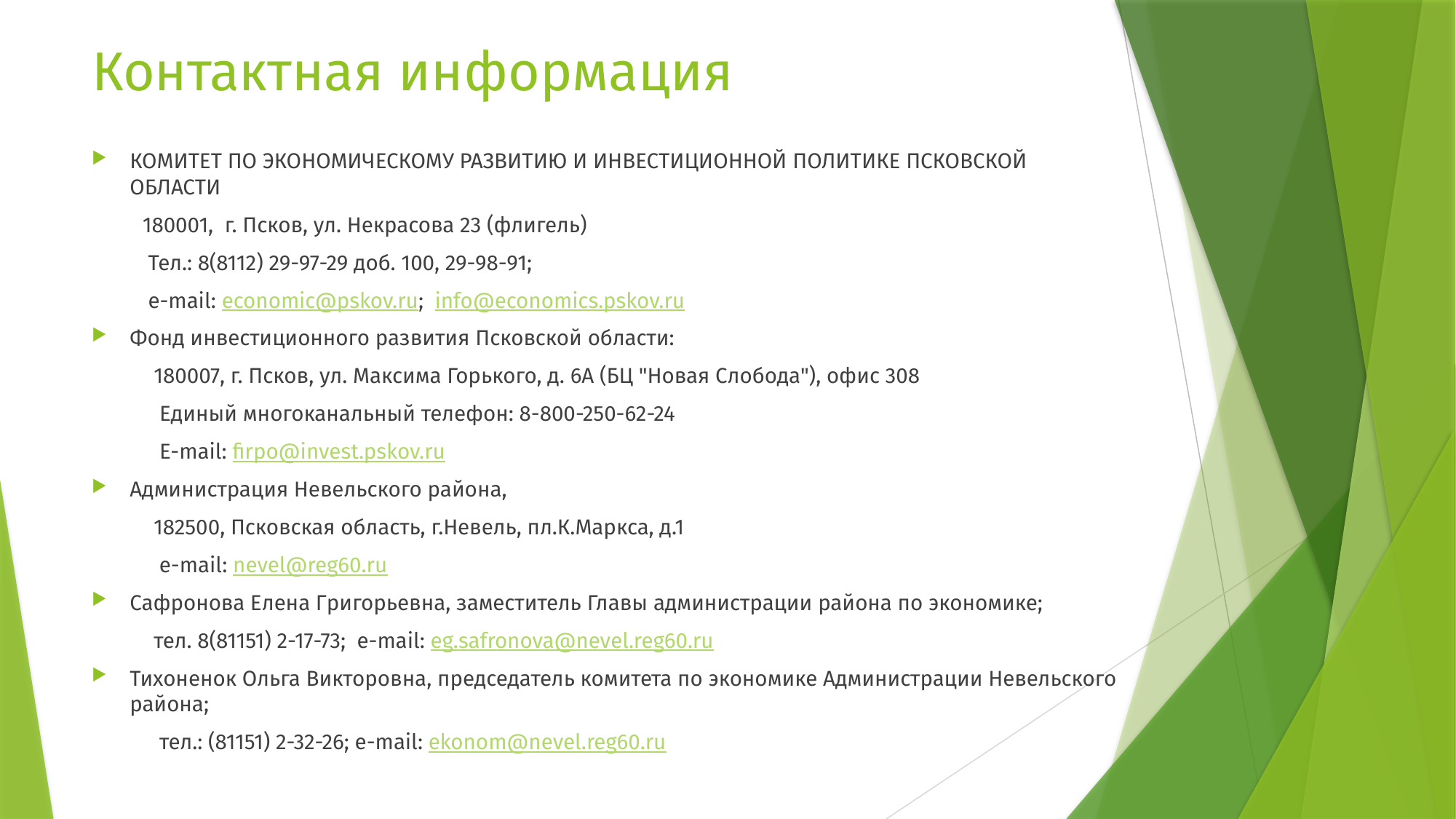

# Контактная информация
КОМИТЕТ ПО ЭКОНОМИЧЕСКОМУ РАЗВИТИЮ И ИНВЕСТИЦИОННОЙ ПОЛИТИКЕ ПСКОВСКОЙ ОБЛАСТИ
         180001,  г. Псков, ул. Некрасова 23 (флигель)
          Тел.: 8(8112) 29-97-29 доб. 100, 29-98-91;
          e-mail: economic@pskov.ru;  info@economics.pskov.ru
Фонд инвестиционного развития Псковской области:
           180007, г. Псков, ул. Максима Горького, д. 6А (БЦ "Новая Слобода"), офис 308
            Единый многоканальный телефон: 8-800-250-62-24
            E-mail: firpo@invest.pskov.ru
Администрация Невельского района,
           182500, Псковская область, г.Невель, пл.К.Маркса, д.1
            e-mail: nevel@reg60.ru
Сафронова Елена Григорьевна, заместитель Главы администрации района по экономике;
           тел. 8(81151) 2-17-73;  e-mail: eg.safronova@nevel.reg60.ru
Тихоненок Ольга Викторовна, председатель комитета по экономике Администрации Невельского района;
            тел.: (81151) 2-32-26; e-mail: ekonom@nevel.reg60.ru